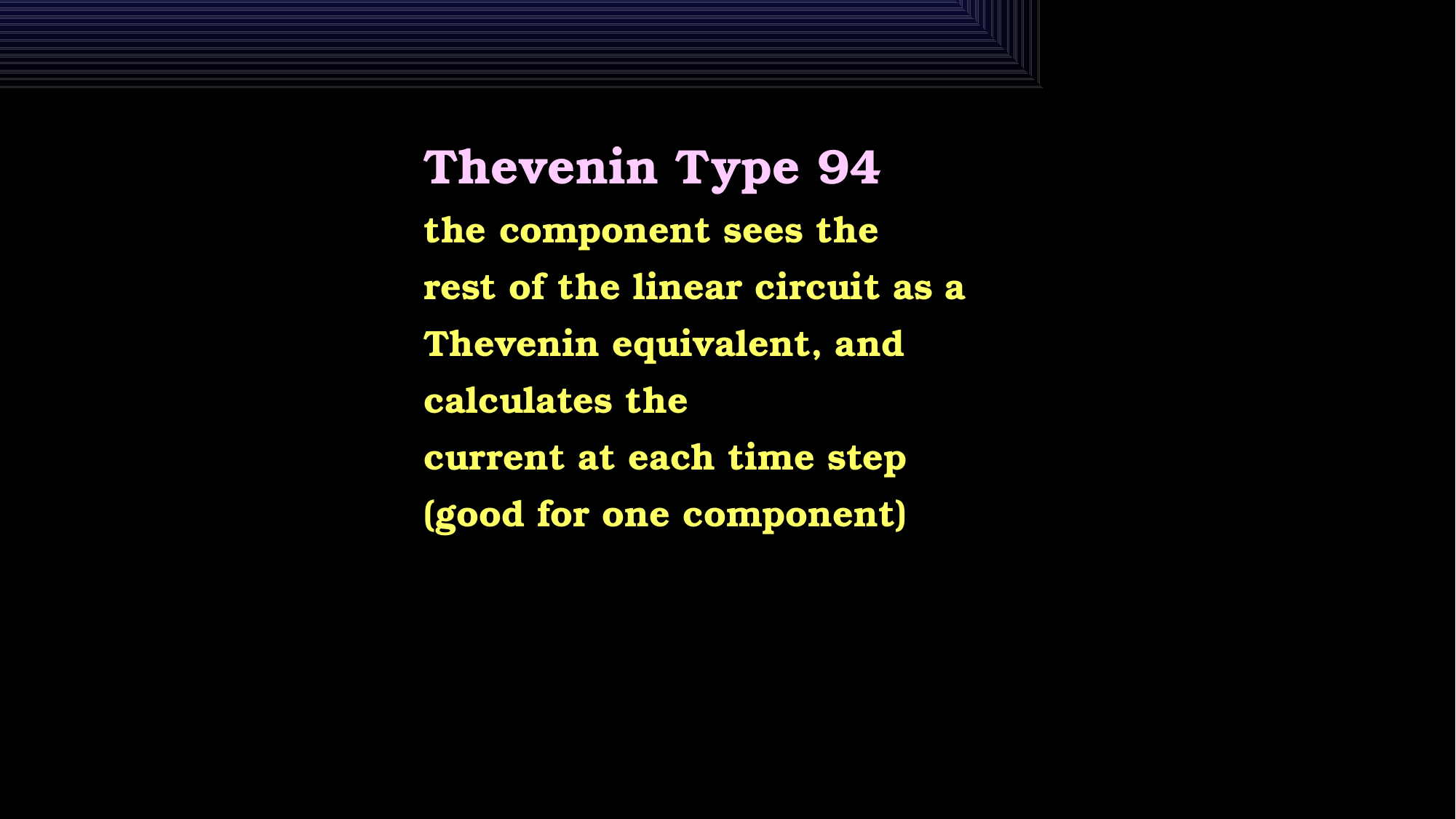

Thevenin Type 94
the component sees the
rest of the linear circuit as a
Thevenin equivalent, and
calculates the
current at each time step
(good for one component)